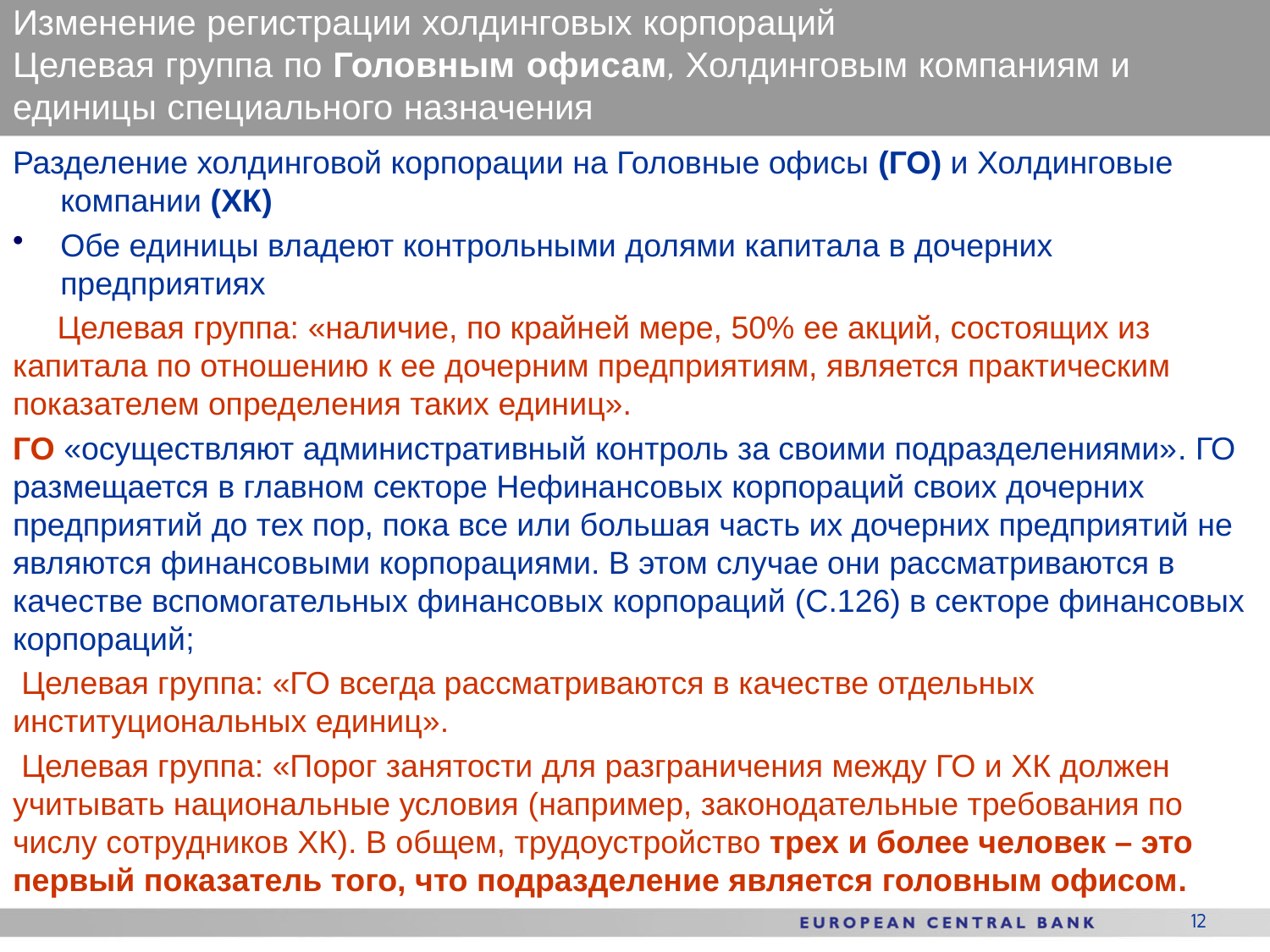

Изменение регистрации холдинговых корпораций
Целевая группа по Головным офисам, Холдинговым компаниям и единицы специального назначения
Разделение холдинговой корпорации на Головные офисы (ГО) и Холдинговые компании (ХК)
Обе единицы владеют контрольными долями капитала в дочерних предприятиях
     Целевая группа: «наличие, по крайней мере, 50% ее акций, состоящих из капитала по отношению к ее дочерним предприятиям, является практическим показателем определения таких единиц».
ГО «осуществляют административный контроль за своими подразделениями». ГО размещается в главном секторе Нефинансовых корпораций своих дочерних предприятий до тех пор, пока все или большая часть их дочерних предприятий не являются финансовыми корпорациями. В этом случае они рассматриваются в качестве вспомогательных финансовых корпораций (С.126) в секторе финансовых корпораций;
 Целевая группа: «ГО всегда рассматриваются в качестве отдельных институциональных единиц».
 Целевая группа: «Порог занятости для разграничения между ГО и ХК должен учитывать национальные условия (например, законодательные требования по числу сотрудников ХК). В общем, трудоустройство трех и более человек – это первый показатель того, что подразделение является головным офисом.

12